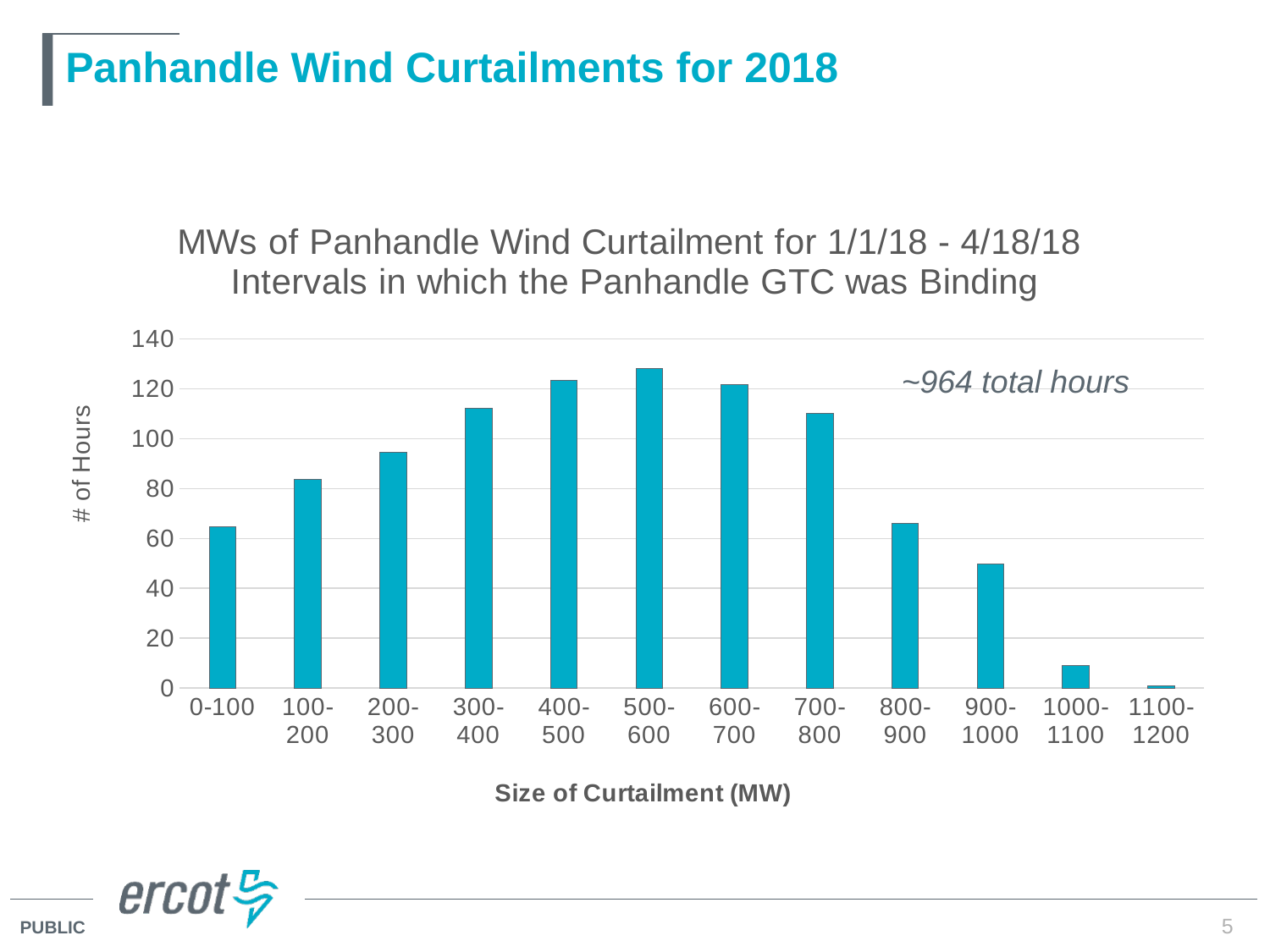

# Panhandle Wind Curtailments for 2018

### Chart: MWs of Panhandle Wind Curtailment for 1/1/18 - 4/18/18
Intervals in which the Panhandle GTC was Binding

| Category |  |
|---|---|
| 0-100 | 64.58444444279945 |
| 100-200 | 83.85916666469961 |
| 200-300 | 94.46416666609989 |
| 300-400 | 112.16944444 |
| 400-500 | 123.29388889 |
| 500-600 | 128.28333333 |
| 600-700 | 121.62055556 |
| 700-800 | 110.14 |
| 800-900 | 65.892777778 |
| 900-1000 | 49.826666667 |
| 1000-1100 | 9.1913888889 |
| 1100-1200 | 0.9144444444 |
~964 total hours
5